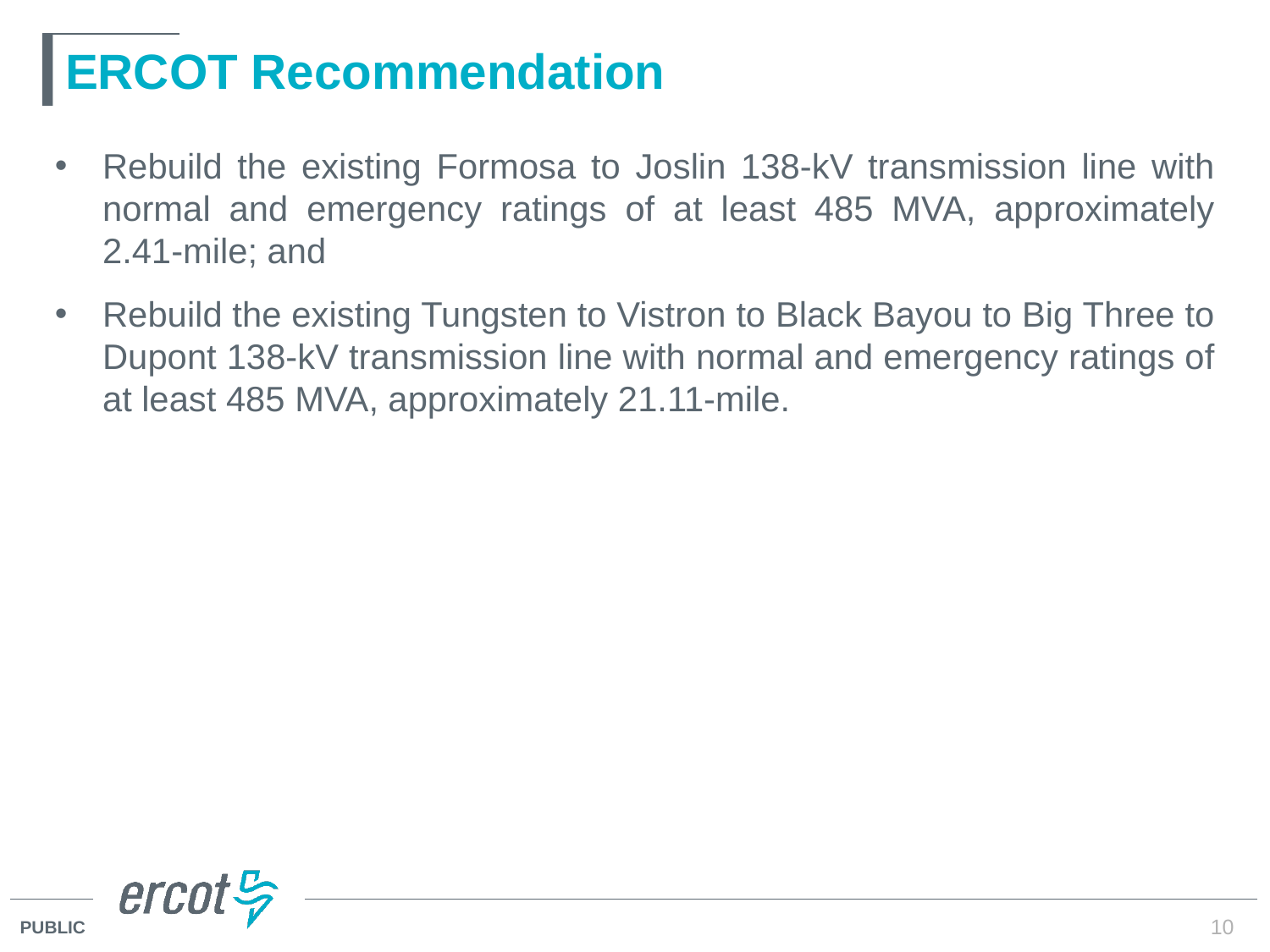

# ERCOT Recommendation
Rebuild the existing Formosa to Joslin 138-kV transmission line with normal and emergency ratings of at least 485 MVA, approximately 2.41-mile; and
Rebuild the existing Tungsten to Vistron to Black Bayou to Big Three to Dupont 138-kV transmission line with normal and emergency ratings of at least 485 MVA, approximately 21.11-mile.

10